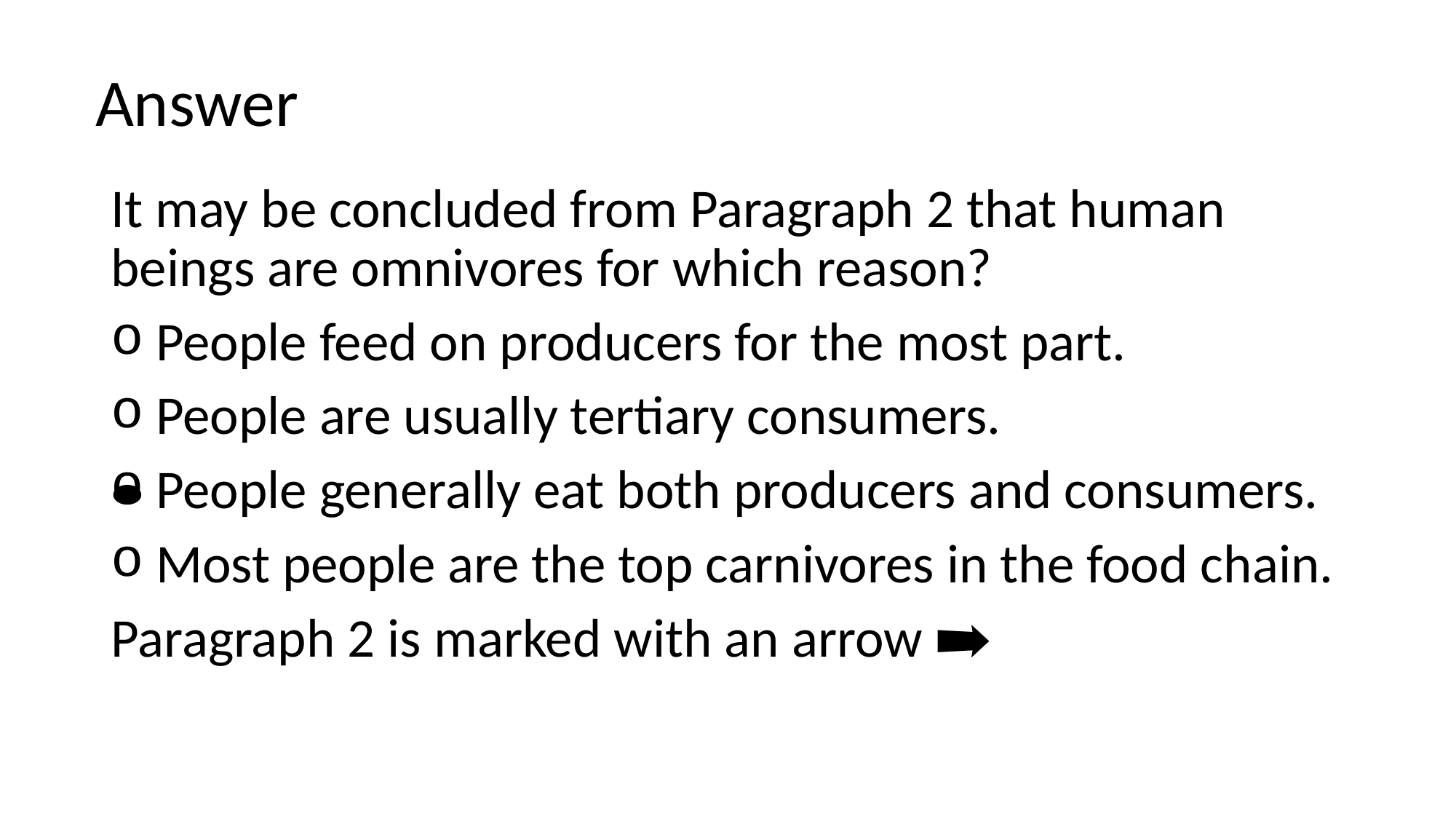

# Answer
It may be concluded from Paragraph 2 that human beings are omnivores for which reason?
 People feed on producers for the most part.
 People are usually tertiary consumers.
 People generally eat both producers and consumers.
 Most people are the top carnivores in the food chain.
Paragraph 2 is marked with an arrow ➡